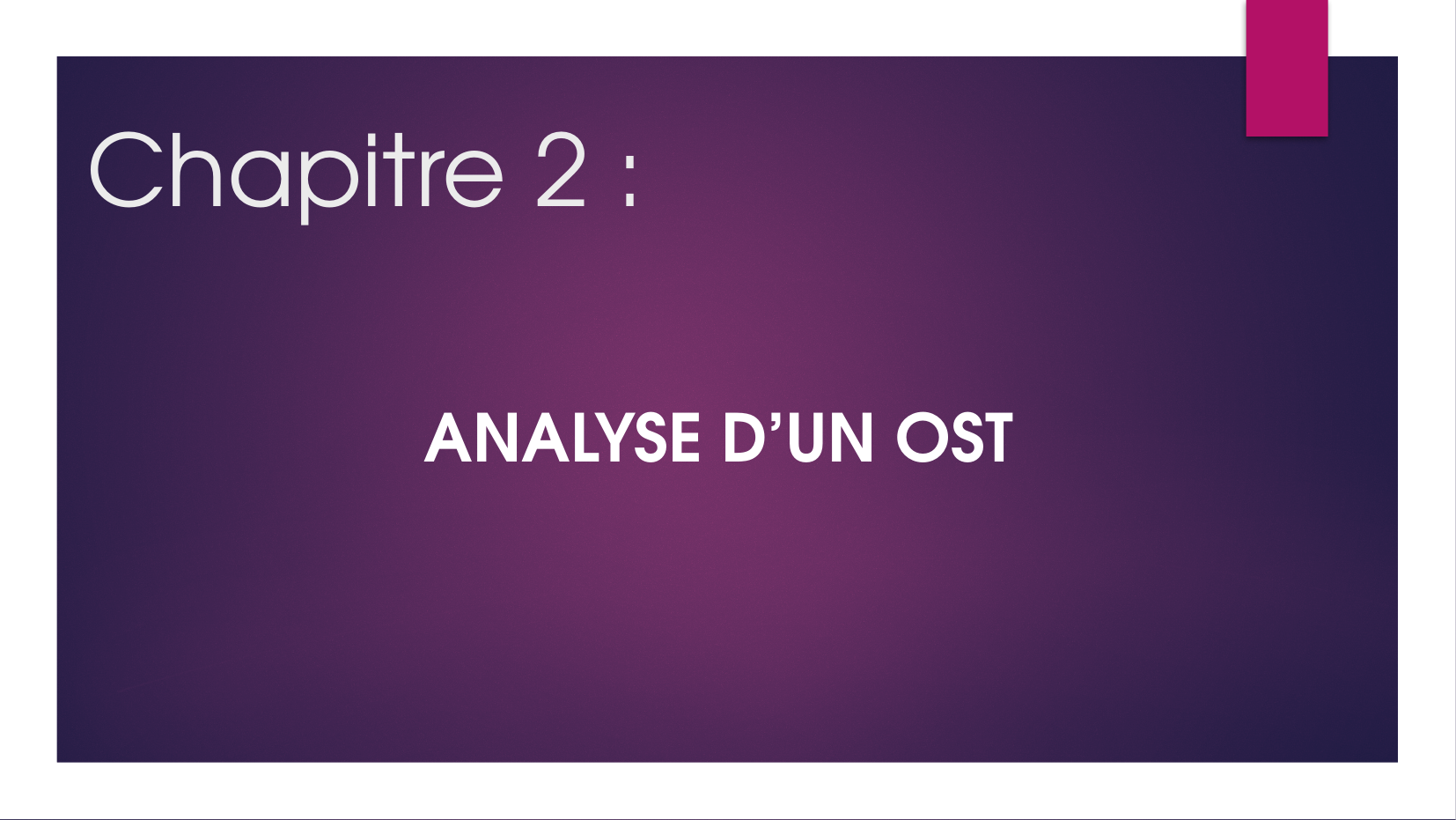

# Chapitre 2 :

ANALYSE D’UN OST